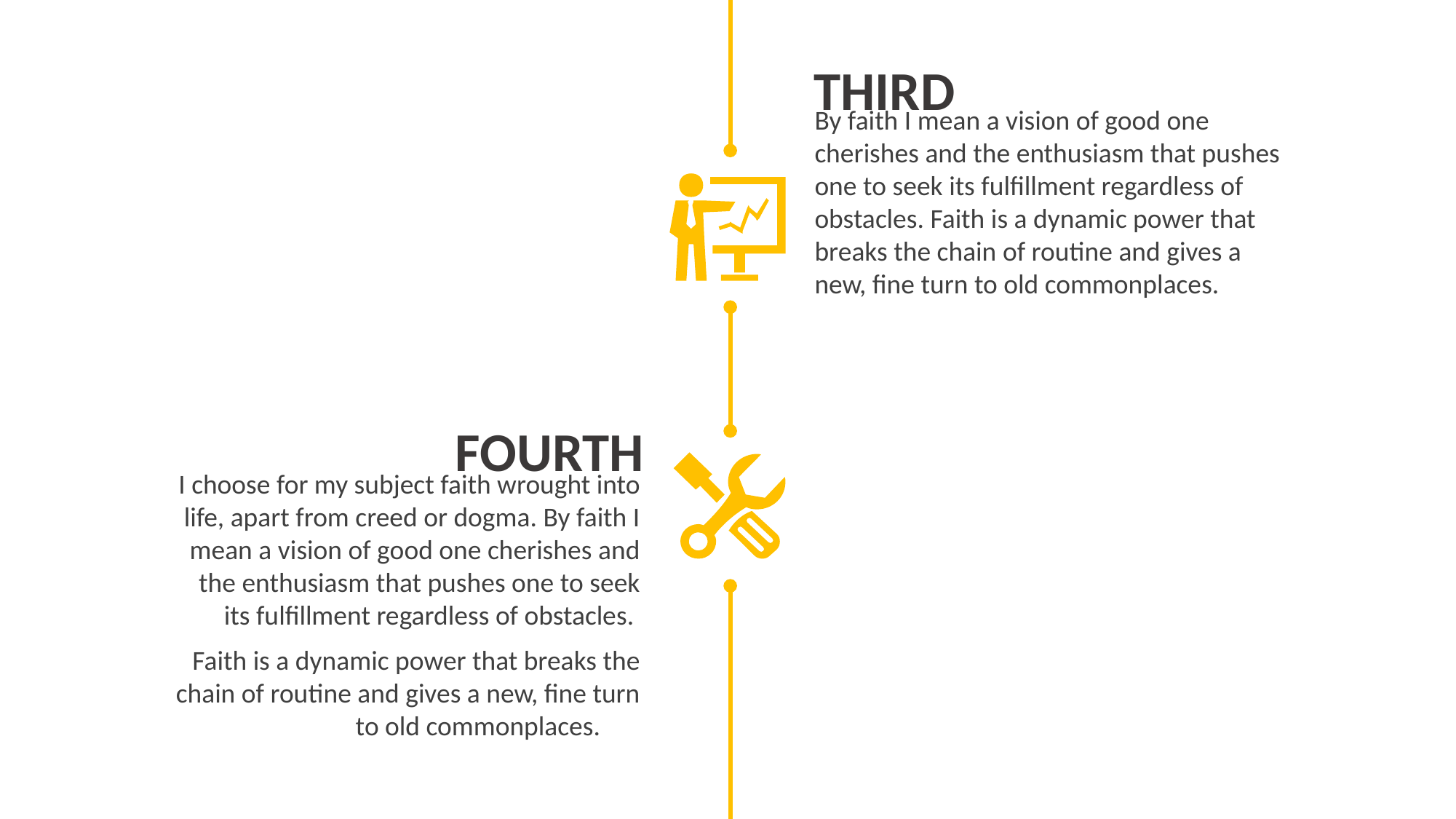

THIRD
By faith I mean a vision of good one cherishes and the enthusiasm that pushes one to seek its fulfillment regardless of obstacles. Faith is a dynamic power that breaks the chain of routine and gives a new, fine turn to old commonplaces.

FOURTH

I choose for my subject faith wrought into life, apart from creed or dogma. By faith I mean a vision of good one cherishes and the enthusiasm that pushes one to seek its fulfillment regardless of obstacles.

Faith is a dynamic power that breaks the chain of routine and gives a new, fine turn to old commonplaces.